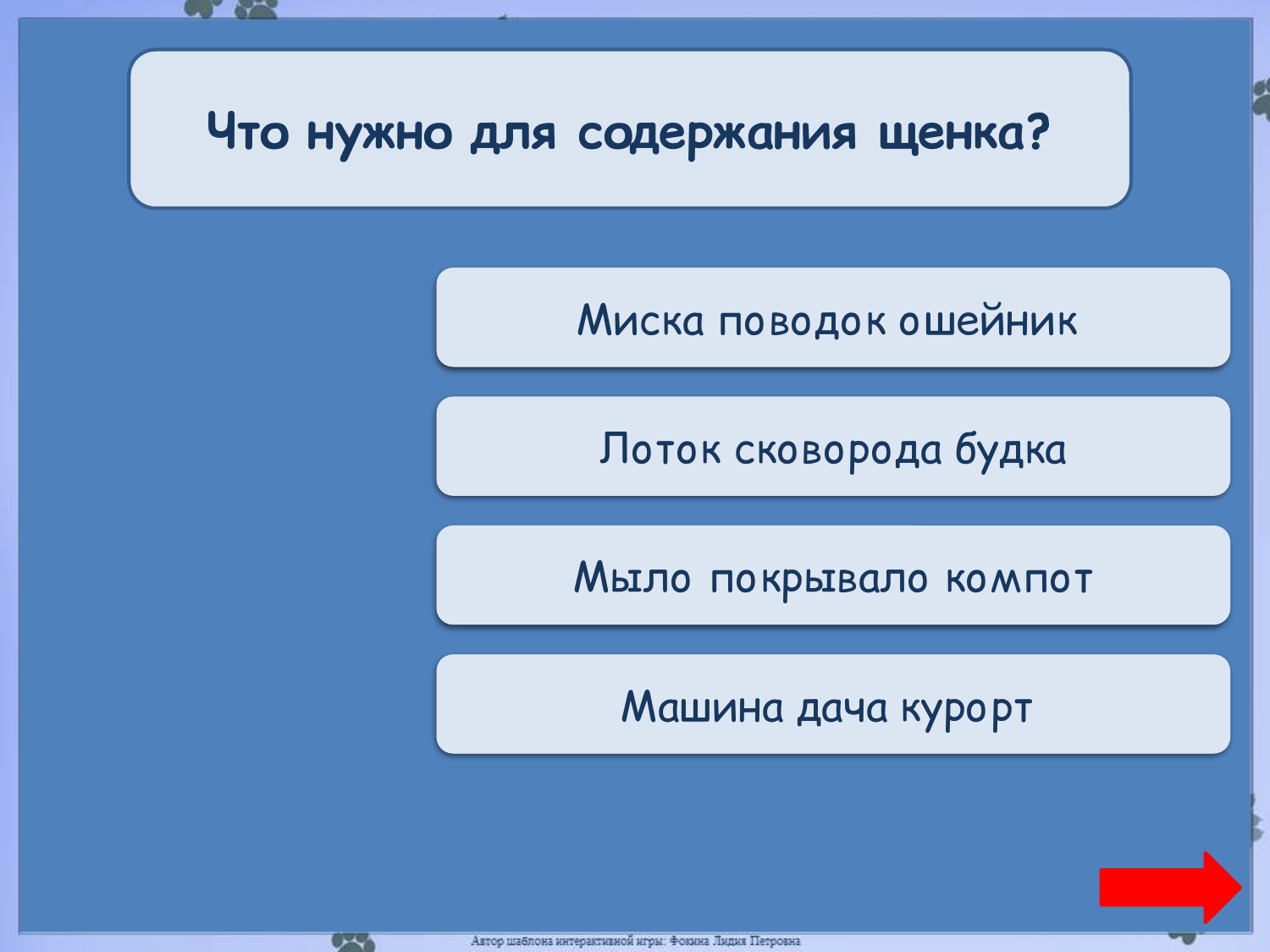

Что нужно для содержания щенка?
Верно + 1
Миска поводок ошейник

Переход хода
Лоток сковорода будка
Переход хода
Мыло покрывало компот

Переход хода
Машина дача курорт